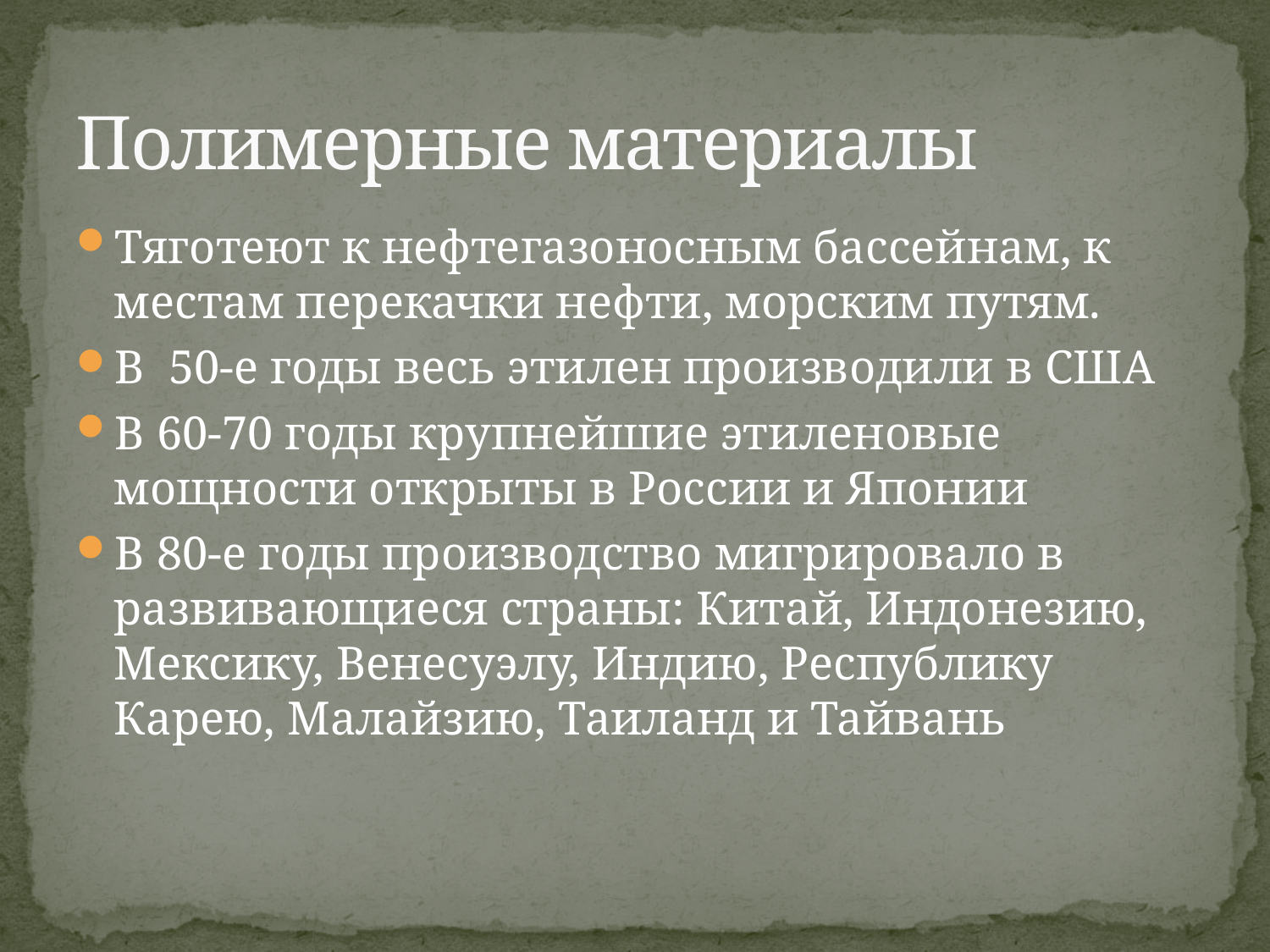

# Полимерные материалы
Тяготеют к нефтегазоносным бассейнам, к местам перекачки нефти, морским путям.
В  50-е годы весь этилен производили в США
В 60-70 годы крупнейшие этиленовые мощности открыты в России и Японии
В 80-е годы производство мигрировало в развивающиеся страны: Китай, Индонезию, Мексику, Венесуэлу, Индию, Республику Карею, Малайзию, Таиланд и Тайвань